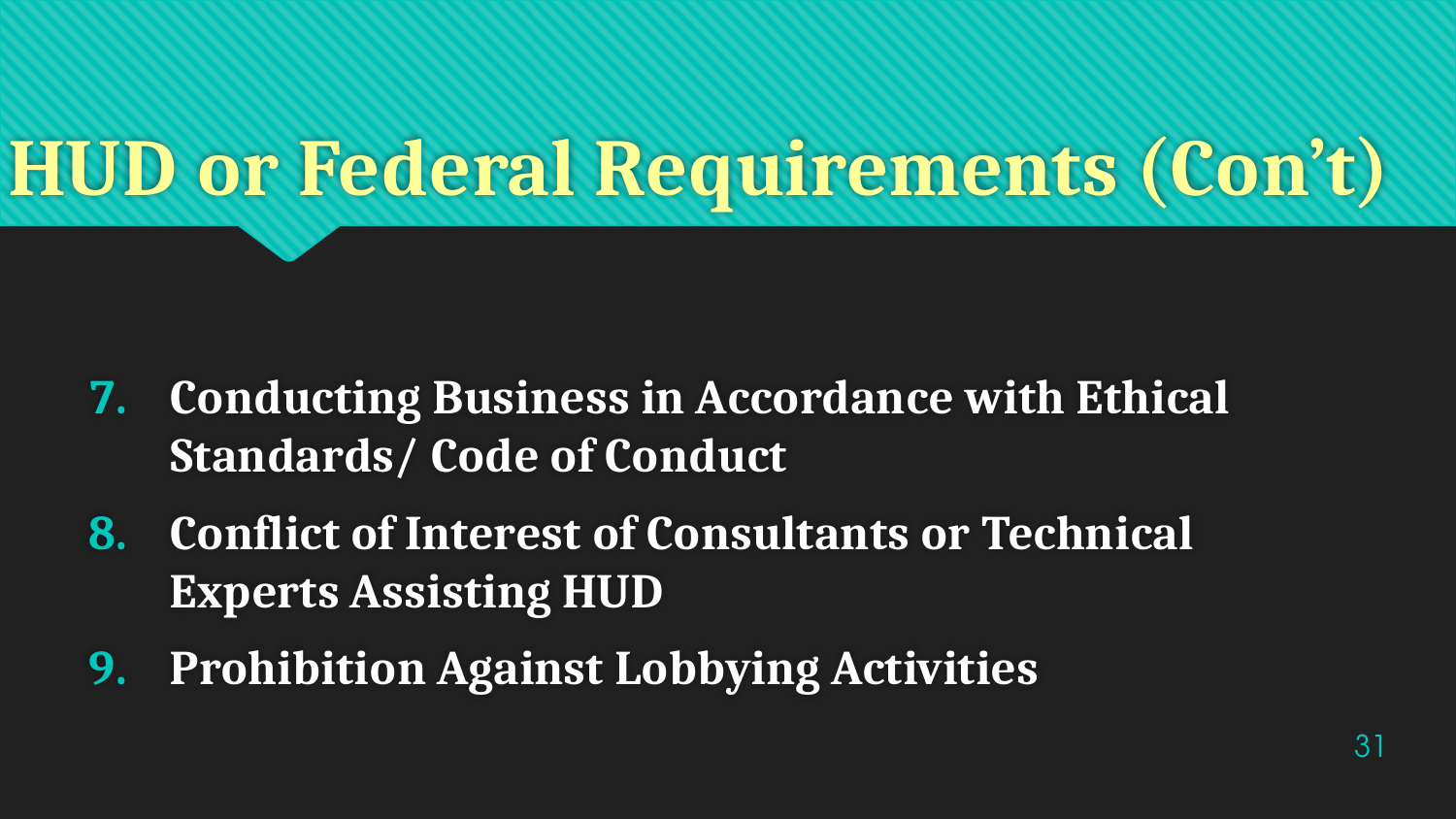

# HUD or Federal Requirements (Con’t)

Conducting Business in Accordance with Ethical Standards/ Code of Conduct
Conflict of Interest of Consultants or Technical Experts Assisting HUD
Prohibition Against Lobbying Activities

31